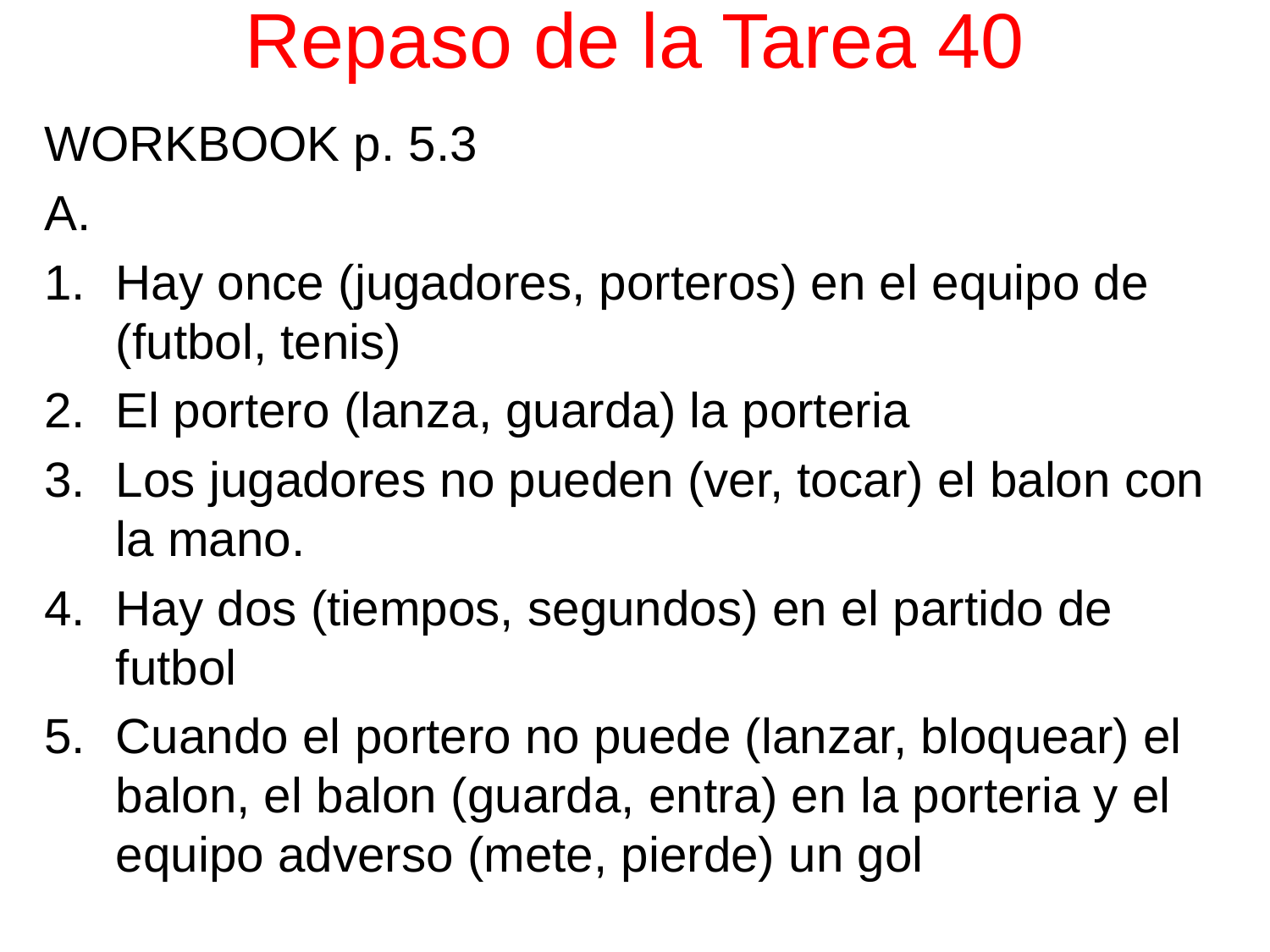

# Repaso de la Tarea 40
WORKBOOK p. 5.3
A.
Hay once (jugadores, porteros) en el equipo de (futbol, tenis)
El portero (lanza, guarda) la porteria
Los jugadores no pueden (ver, tocar) el balon con la mano.
Hay dos (tiempos, segundos) en el partido de futbol
Cuando el portero no puede (lanzar, bloquear) el balon, el balon (guarda, entra) en la porteria y el equipo adverso (mete, pierde) un gol